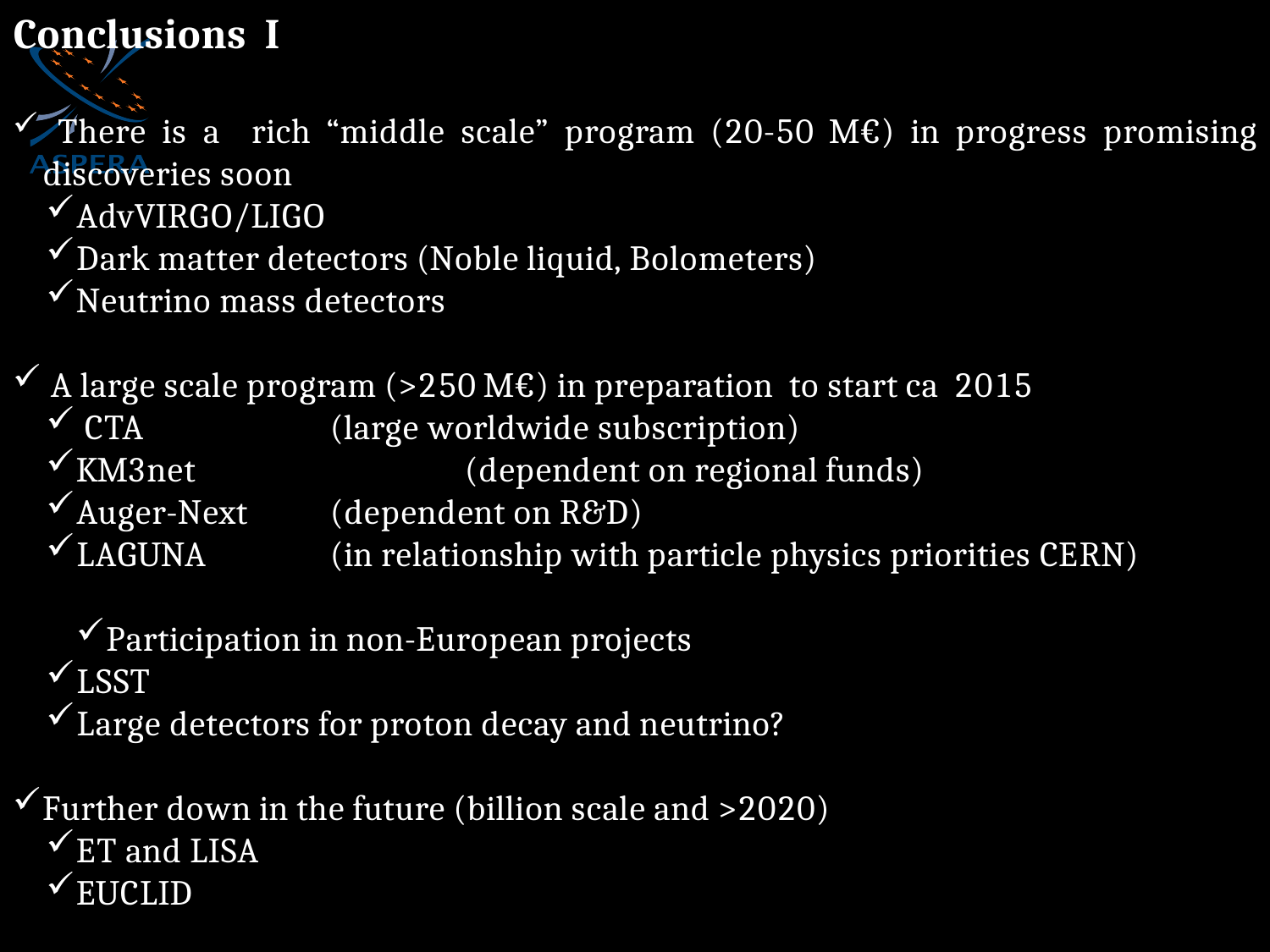

Conclusions  I

 There is a  rich “middle scale” program (20-50 M€) in progress promising discoveries soon
AdvVIRGO/LIGO
Dark matter detectors (Noble liquid, Bolometers)
Neutrino mass detectors

 A large scale program (>250 M€) in preparation  to start ca  2015
 CTA 		(large worldwide subscription)
KM3net 		 (dependent on regional funds)
Auger-Next  	(dependent on R&D)
LAGUNA  	(in relationship with particle physics priorities CERN)

Participation in non-European projects
LSST
Large detectors for proton decay and neutrino?

Further down in the future (billion scale and >2020)
ET and LISA
EUCLID